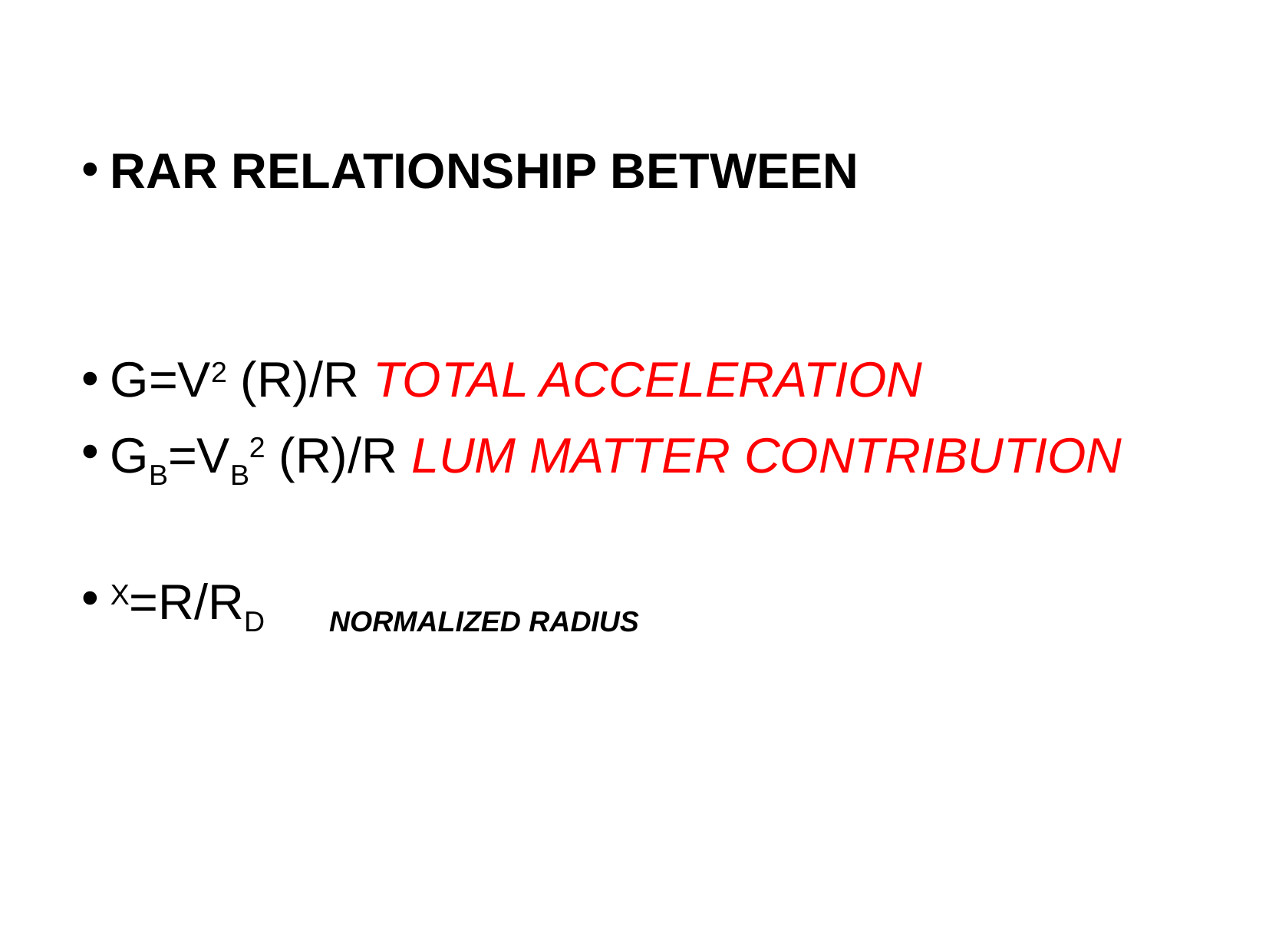

#
RAR RELATIONSHIP BETWEEN

G=V2 (R)/R TOTAL ACCELERATION
Gb=Vb2 (R)/R LUM MATTER CONTRIBUTION

x=R/RD        NORMALIZED RADIUS